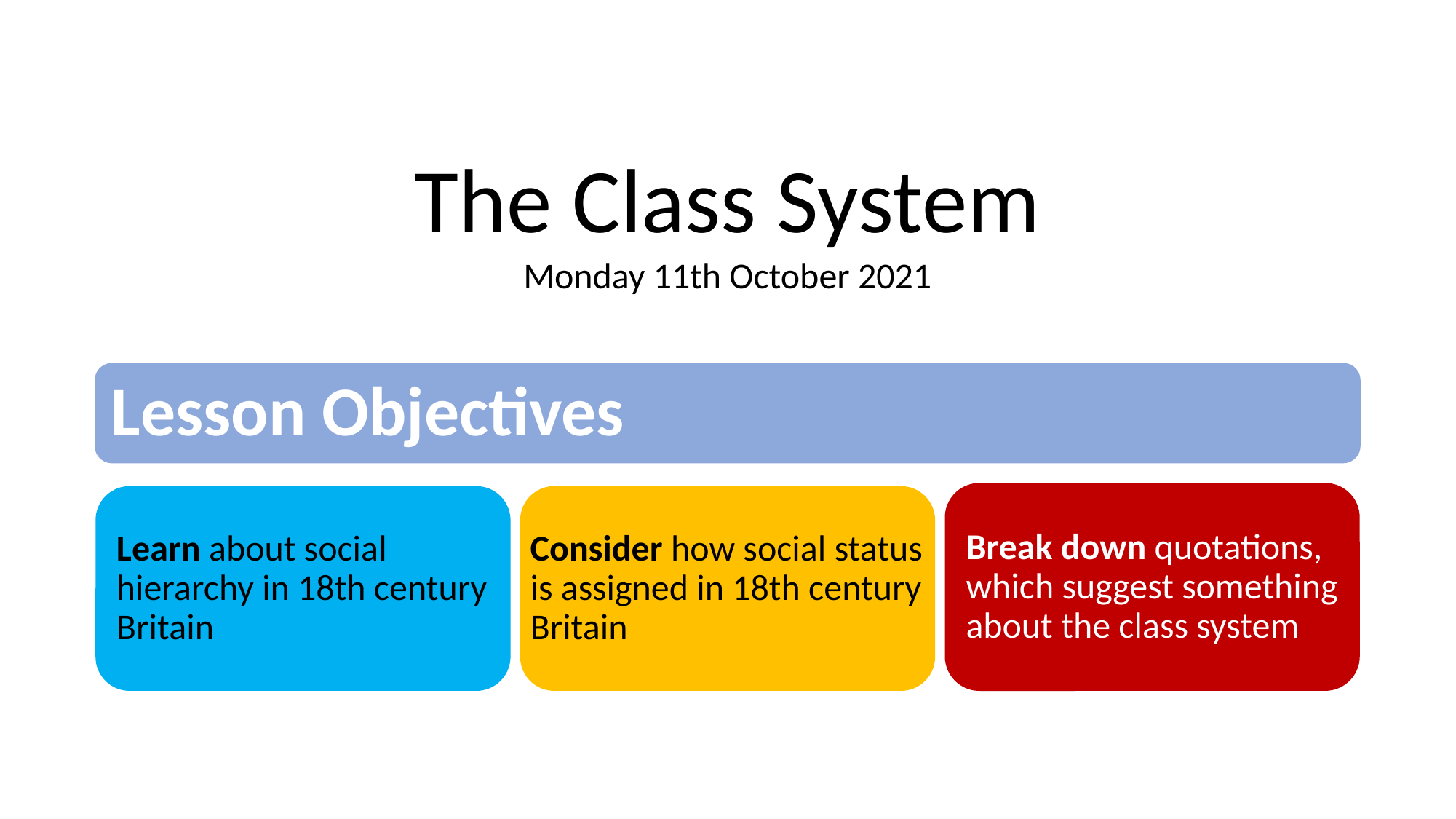

# The Class System
Monday 11th October 2021
Lesson Objectives
Break down quotations, which suggest something about the class system
Learn about social hierarchy in 18th century Britain
Consider how social status is assigned in 18th century Britain